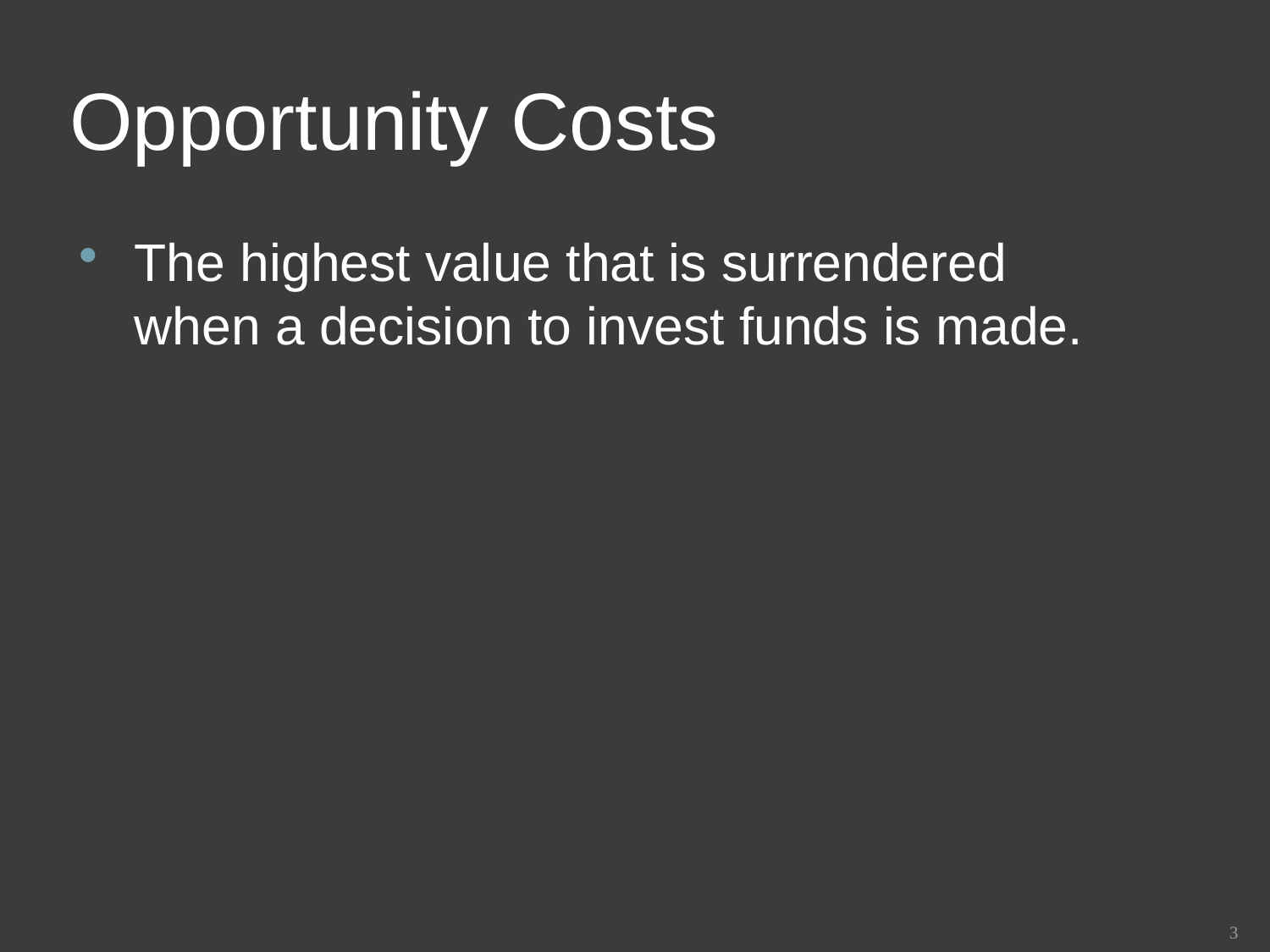

# Opportunity Costs
The highest value that is surrendered when a decision to invest funds is made.
3